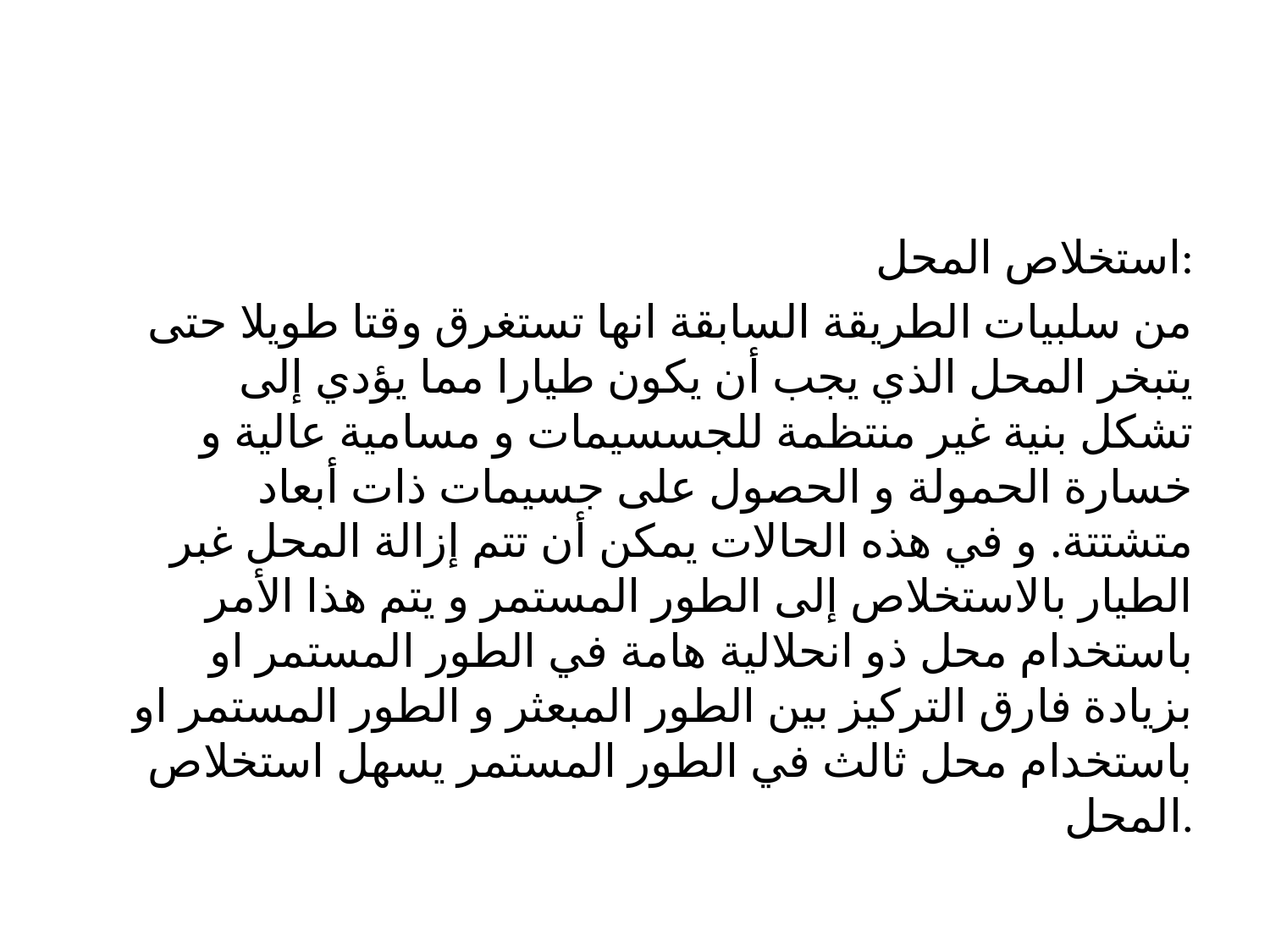

استخلاص المحل:
من سلبيات الطريقة السابقة انها تستغرق وقتا طويلا حتى يتبخر المحل الذي يجب أن يكون طيارا مما يؤدي إلى تشكل بنية غير منتظمة للجسسيمات و مسامية عالية و خسارة الحمولة و الحصول على جسيمات ذات أبعاد متشتتة. و في هذه الحالات يمكن أن تتم إزالة المحل غبر الطيار بالاستخلاص إلى الطور المستمر و يتم هذا الأمر باستخدام محل ذو انحلالية هامة في الطور المستمر او بزيادة فارق التركيز بين الطور المبعثر و الطور المستمر او باستخدام محل ثالث في الطور المستمر يسهل استخلاص المحل.